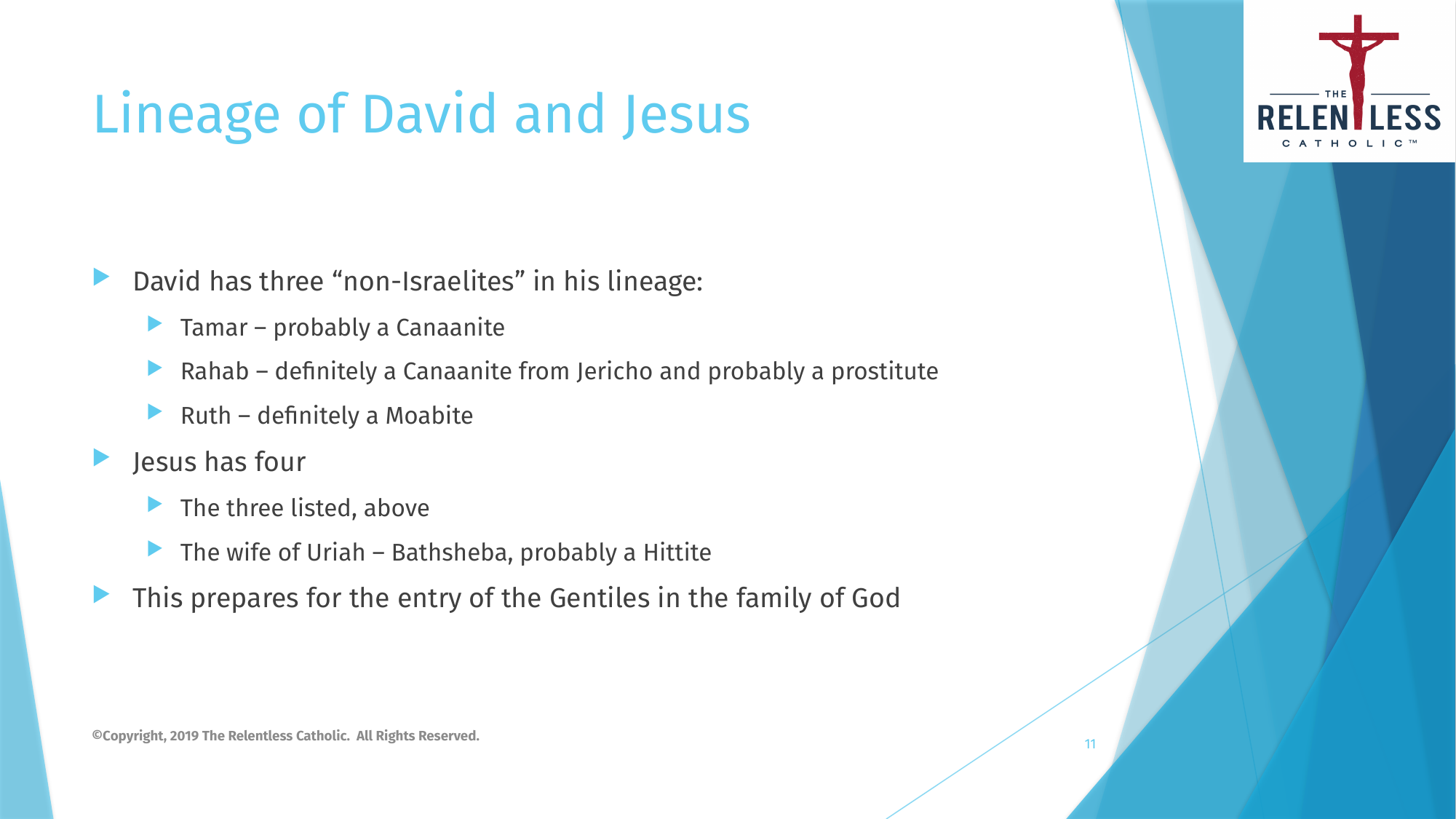

# Lineage of David and Jesus
David has three “non-Israelites” in his lineage:
Tamar – probably a Canaanite
Rahab – definitely a Canaanite from Jericho and probably a prostitute
Ruth – definitely a Moabite
Jesus has four
The three listed, above
The wife of Uriah – Bathsheba, probably a Hittite
This prepares for the entry of the Gentiles in the family of God
©Copyright, 2019 The Relentless Catholic.  All Rights Reserved.

11